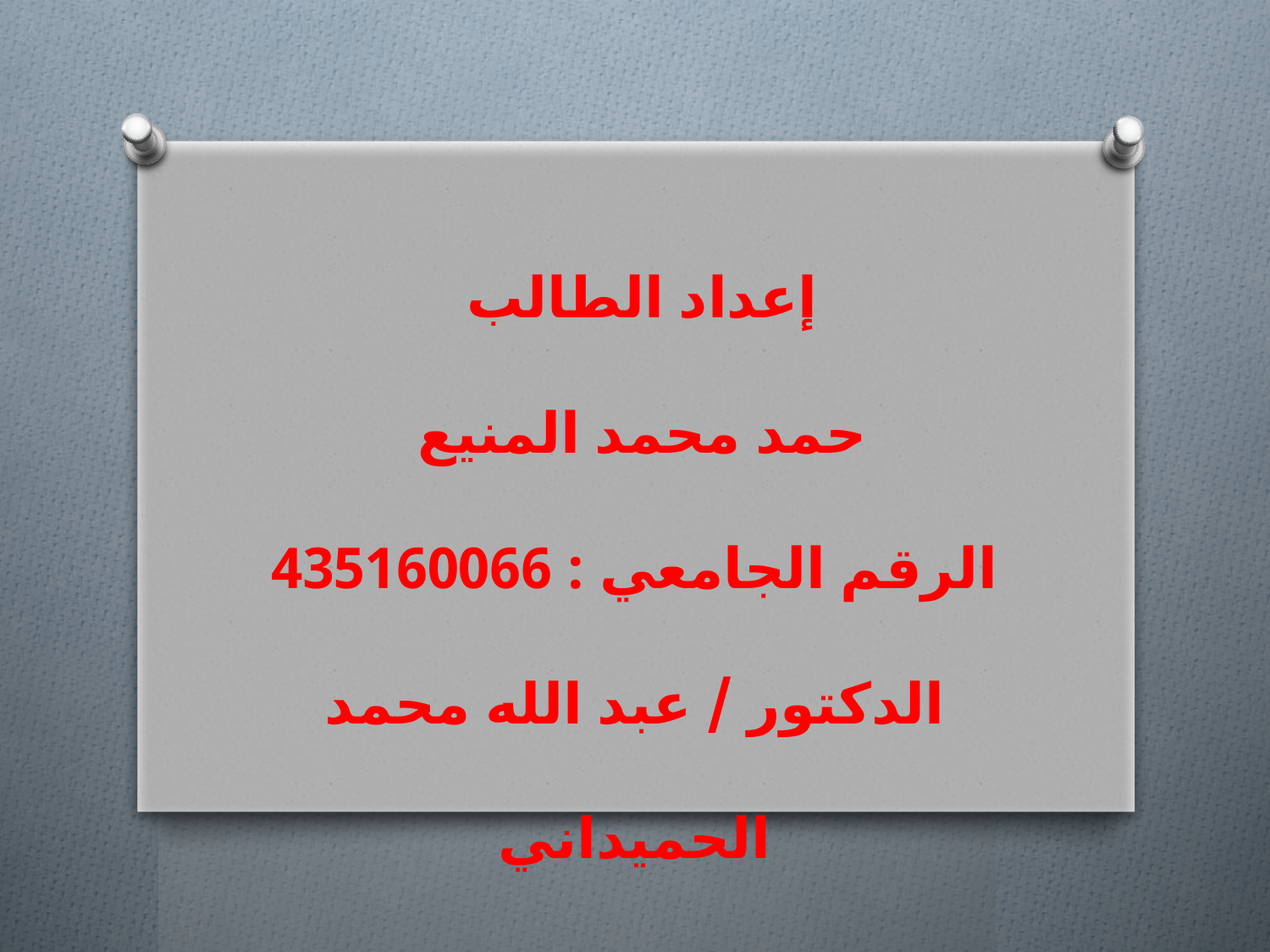

إعداد الطالب
حمد محمد المنيع
الرقم الجامعي : 435160066
الدكتور / عبد الله محمد الحميداني